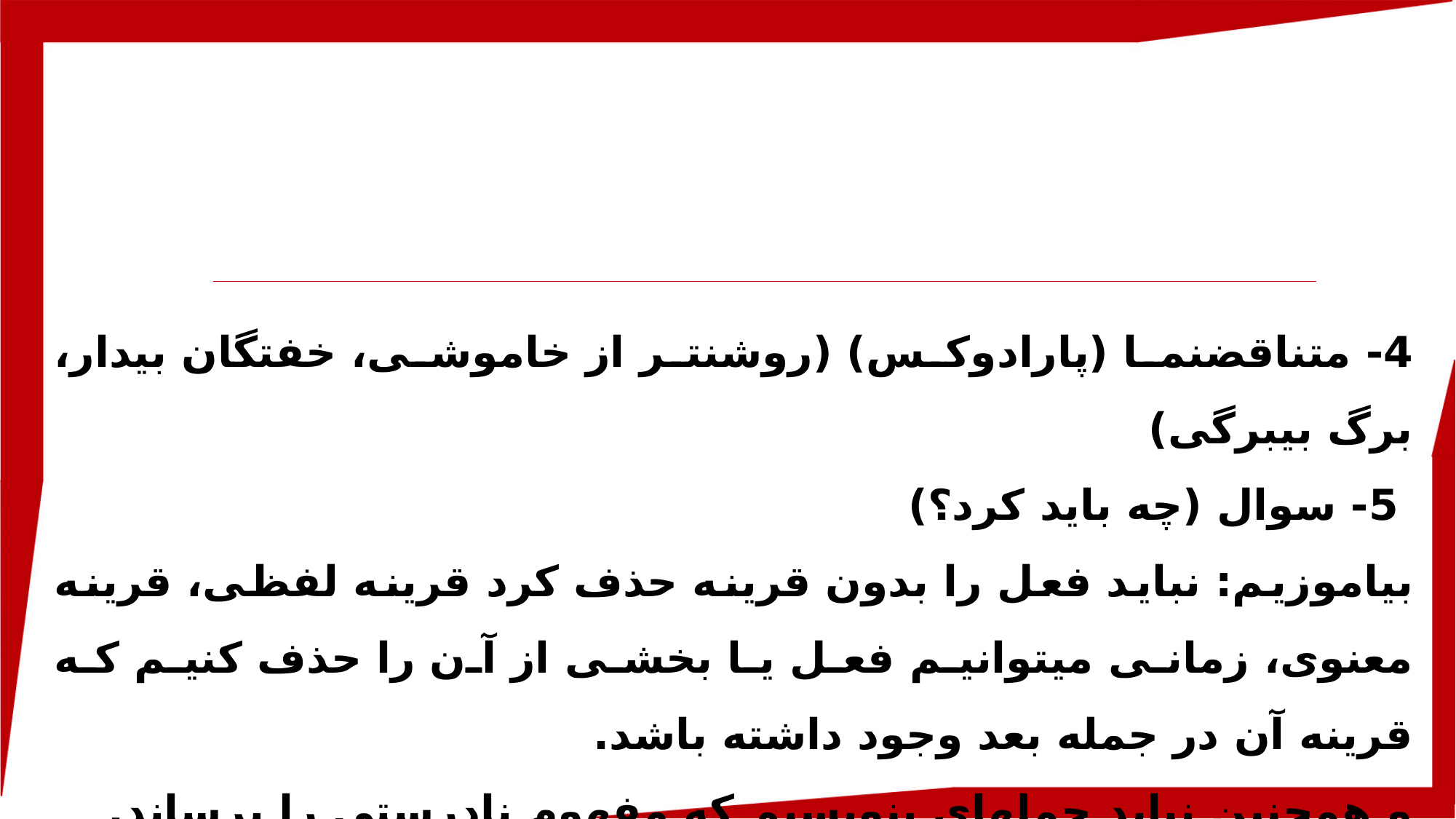

4- متناقض­نما (پارادوکس) (روشن­تر از خاموشی، خفتگان بیدار، برگ بی­برگی)
 5- سوال (چه باید کرد؟)
بیاموزیم: نباید فعل را بدون قرینه حذف کرد قرینه لفظی، قرینه معنوی، زمانی می­توانیم فعل یا بخشی از آن را حذف کنیم که قرینه آن در جمله بعد وجود داشته باشد.
و هم­چنین نباید جمله­ای بنویسیم که مفهوم نادرستی را برساند.